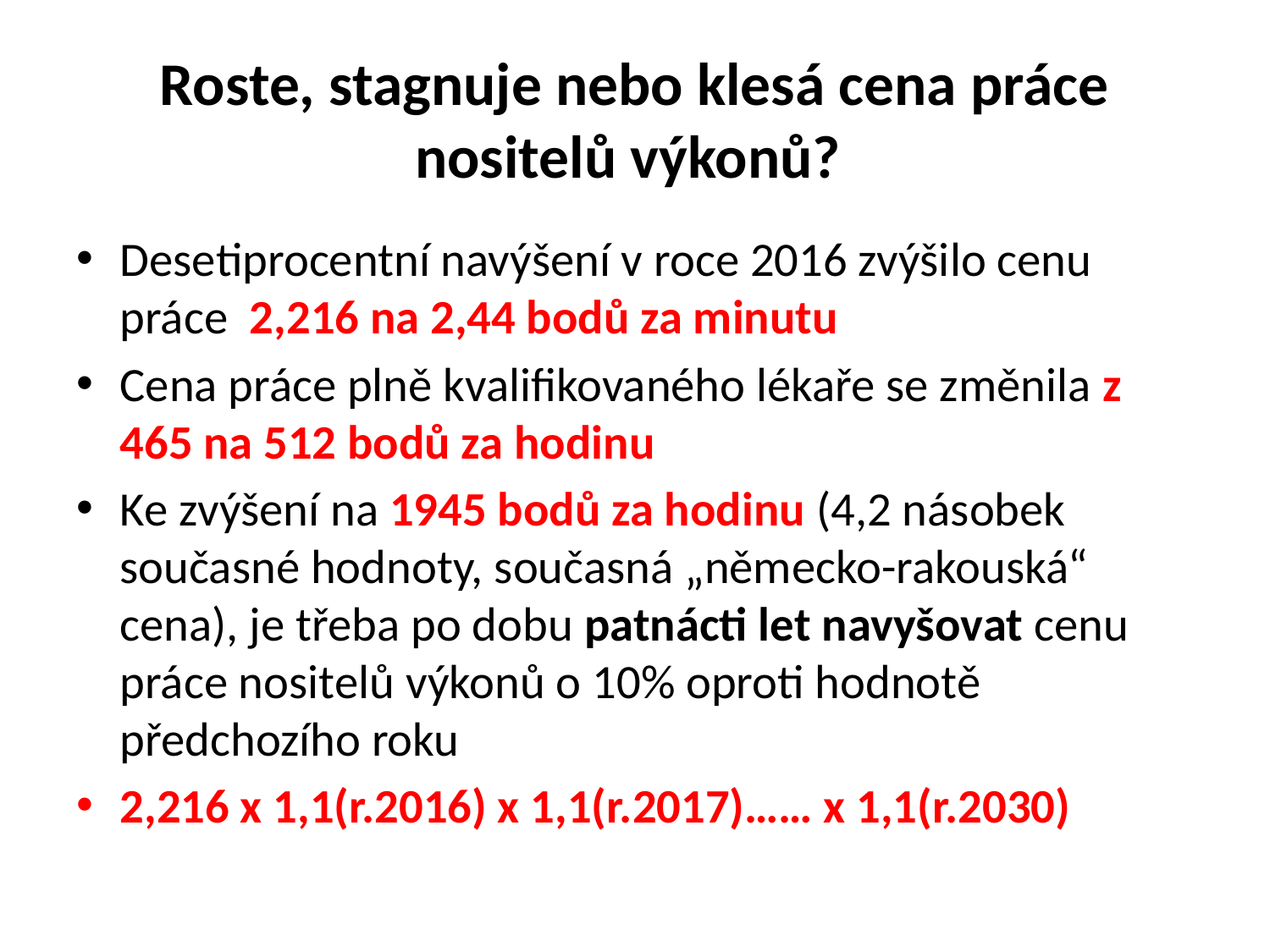

# Roste, stagnuje nebo klesá cena práce nositelů výkonů?
Desetiprocentní navýšení v roce 2016 zvýšilo cenu práce  2,216 na 2,44 bodů za minutu
Cena práce plně kvalifikovaného lékaře se změnila z 465 na 512 bodů za hodinu
Ke zvýšení na 1945 bodů za hodinu (4,2 násobek současné hodnoty, současná „německo-rakouská“ cena), je třeba po dobu patnácti let navyšovat cenu práce nositelů výkonů o 10% oproti hodnotě předchozího roku
2,216 x 1,1(r.2016) x 1,1(r.2017)…… x 1,1(r.2030)